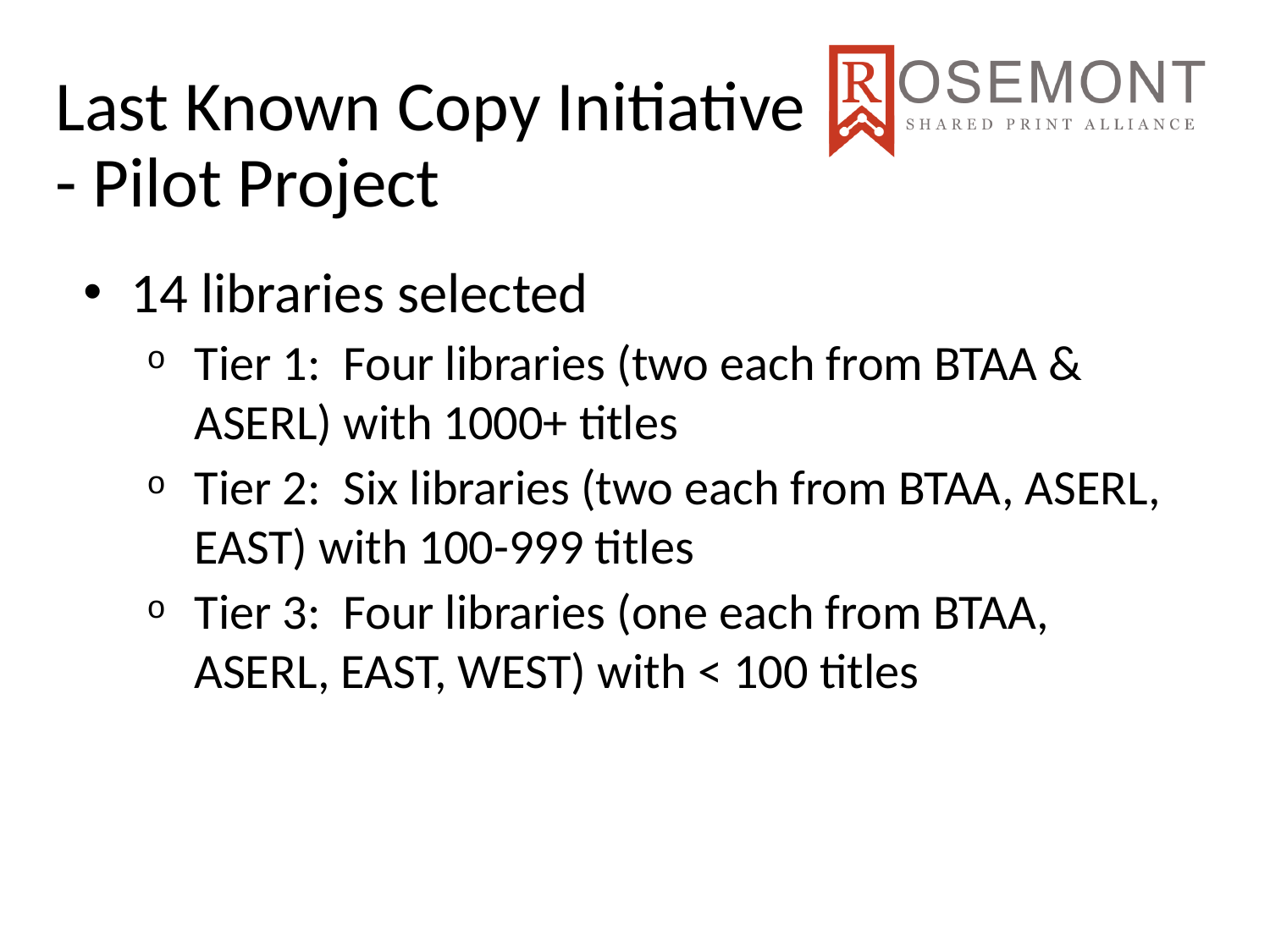

Last Known Copy Initiative
- Pilot Project
14 libraries selected
Tier 1:  Four libraries (two each from BTAA & ASERL) with 1000+ titles
Tier 2:  Six libraries (two each from BTAA, ASERL, EAST) with 100-999 titles
Tier 3:  Four libraries (one each from BTAA, ASERL, EAST, WEST) with < 100 titles